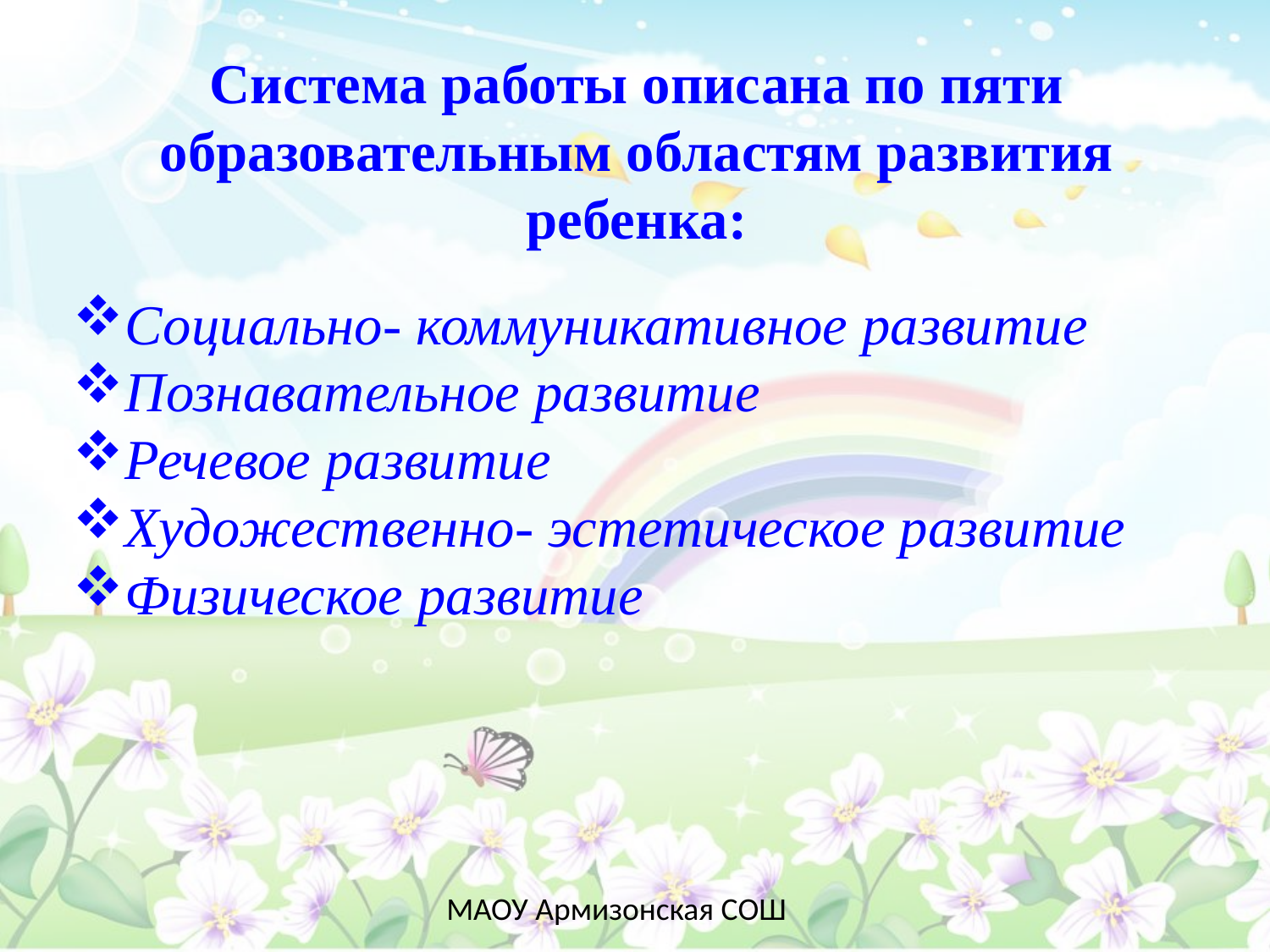

Система работы описана по пяти образовательным областям развития ребенка:

Социально- коммуникативное развитие
Познавательное развитие
Речевое развитие
Художественно- эстетическое развитие
Физическое развитие

МАОУ Армизонская СОШ